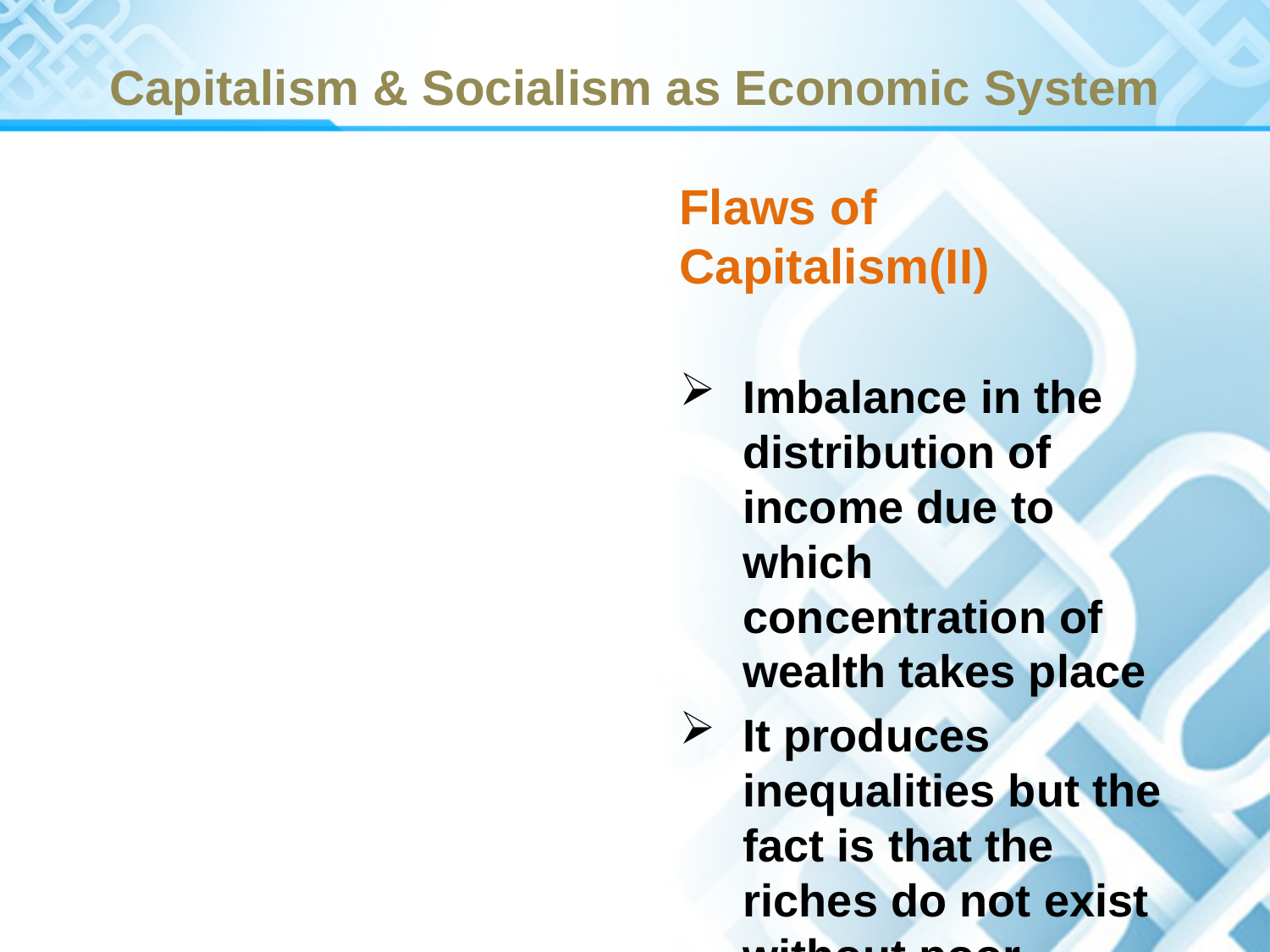

# Capitalism & Socialism as Economic System
Flaws of Capitalism(II)

Imbalance in the distribution of income due to which concentration of wealth takes place
It produces inequalities but the fact is that the riches do not exist without poor